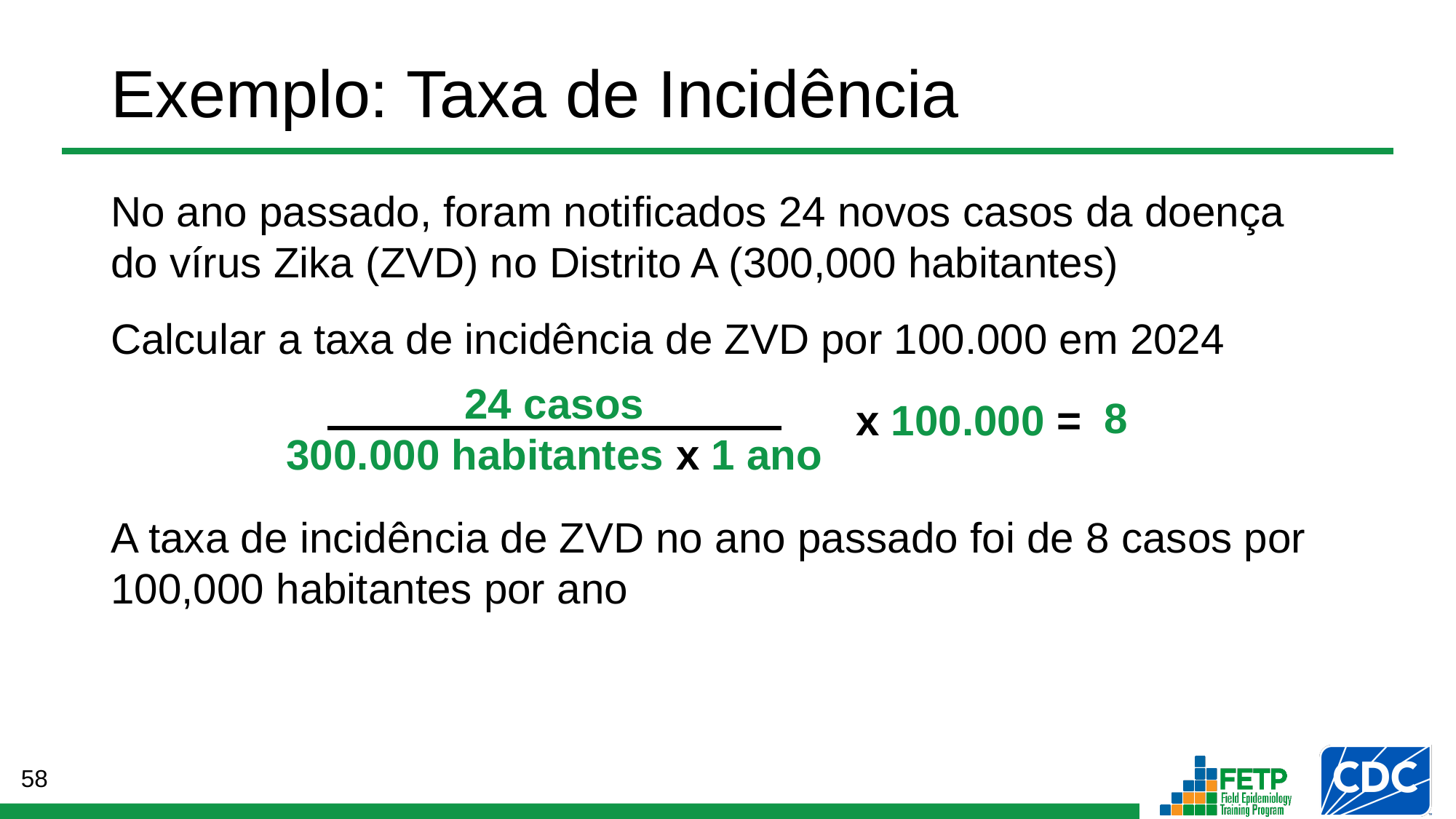

# Exemplo: Taxa de Incidência
No ano passado, foram notificados 24 novos casos da doença do vírus Zika (ZVD) no Distrito A (300,000 habitantes)
Calcular a taxa de incidência de ZVD por 100.000 em 2024

A taxa de incidência de ZVD no ano passado foi de 8 casos por 100,000 habitantes por ano

24 casos
300.000 habitantes x 1 ano
x 100.000 =
8